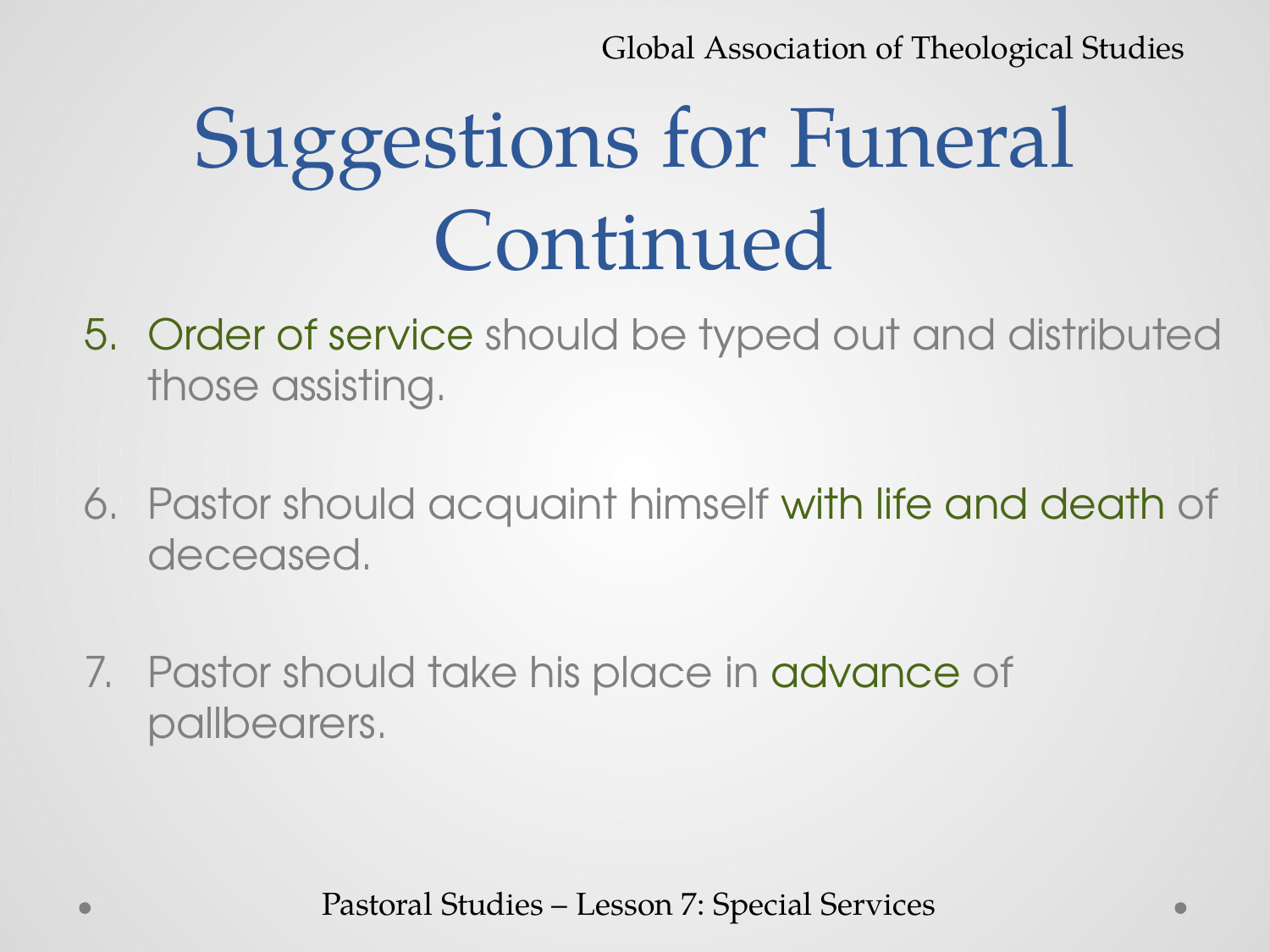

Global Association of Theological Studies
# Suggestions for Funeral Continued
Order of service should be typed out and distributed those assisting.

Pastor should acquaint himself with life and death of deceased.

Pastor should take his place in advance of pallbearers.
Pastoral Studies – Lesson 7: Special Services